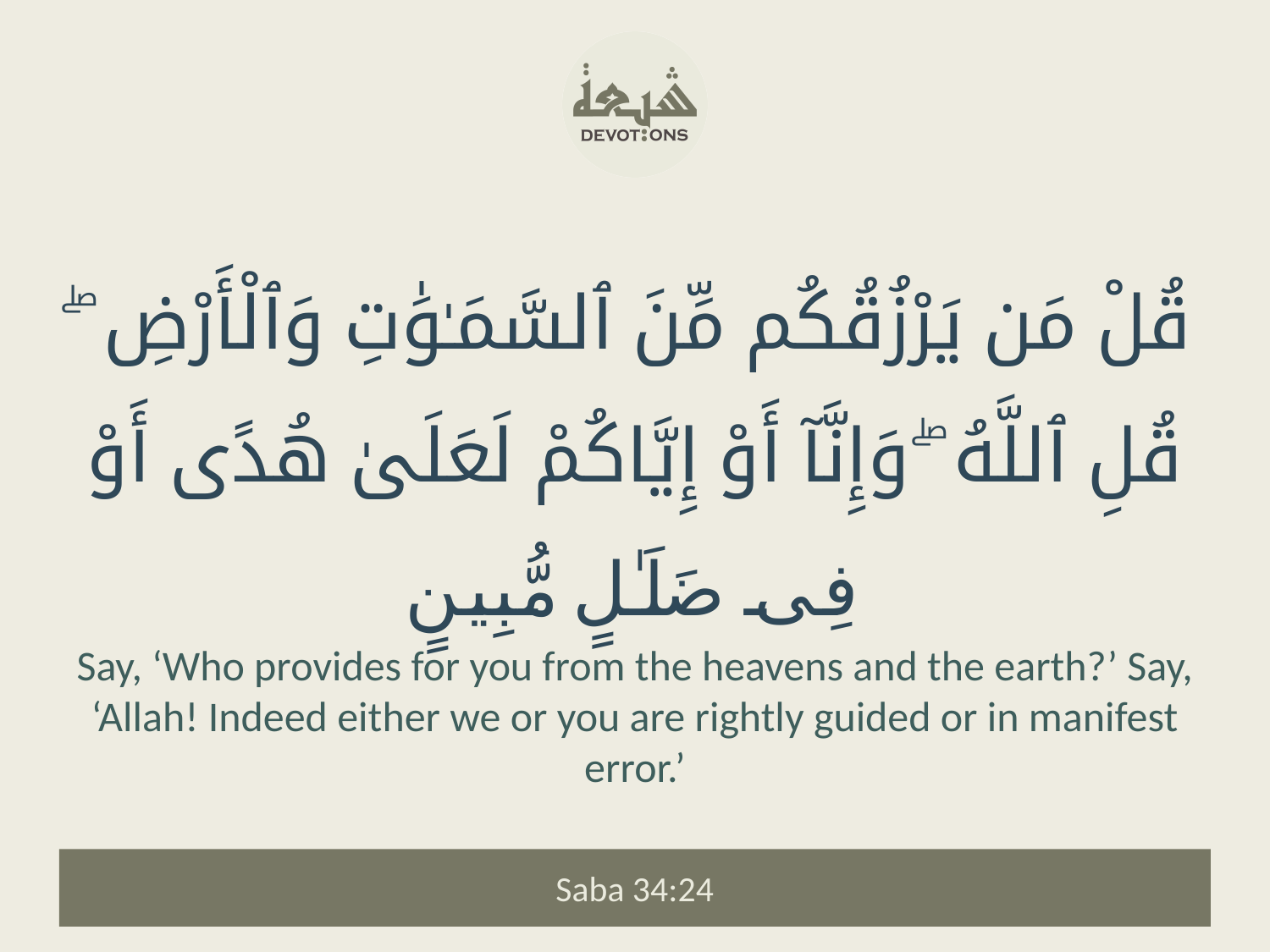

قُلْ مَن يَرْزُقُكُم مِّنَ ٱلسَّمَـٰوَٰتِ وَٱلْأَرْضِ ۖ قُلِ ٱللَّهُ ۖ وَإِنَّآ أَوْ إِيَّاكُمْ لَعَلَىٰ هُدًى أَوْ فِى ضَلَـٰلٍ مُّبِينٍ
Say, ‘Who provides for you from the heavens and the earth?’ Say, ‘Allah! Indeed either we or you are rightly guided or in manifest error.’
Saba 34:24